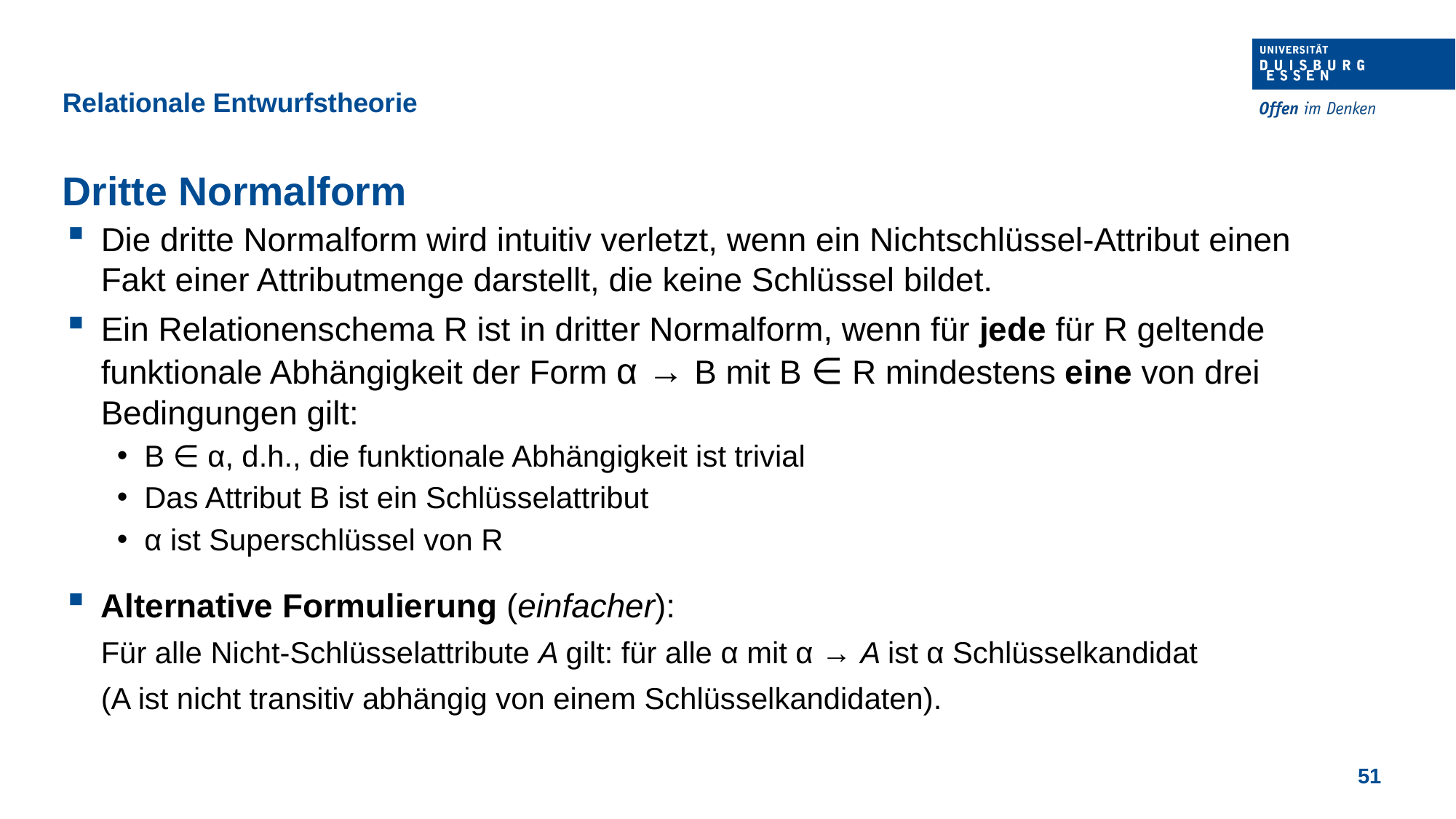

Relationale Entwurfstheorie
Dritte Normalform
Die dritte Normalform wird intuitiv verletzt, wenn ein Nichtschlüssel-Attribut einen Fakt einer Attributmenge darstellt, die keine Schlüssel bildet.
Ein Relationenschema R ist in dritter Normalform, wenn für jede für R geltende funktionale Abhängigkeit der Form α → B mit B ∈ R mindestens eine von drei Bedingungen gilt:
B ∈ α, d.h., die funktionale Abhängigkeit ist trivial
Das Attribut B ist ein Schlüsselattribut
α ist Superschlüssel von R
Alternative Formulierung (einfacher):
	Für alle Nicht-Schlüsselattribute A gilt: für alle α mit α → A ist α Schlüsselkandidat
	(A ist nicht transitiv abhängig von einem Schlüsselkandidaten).
51